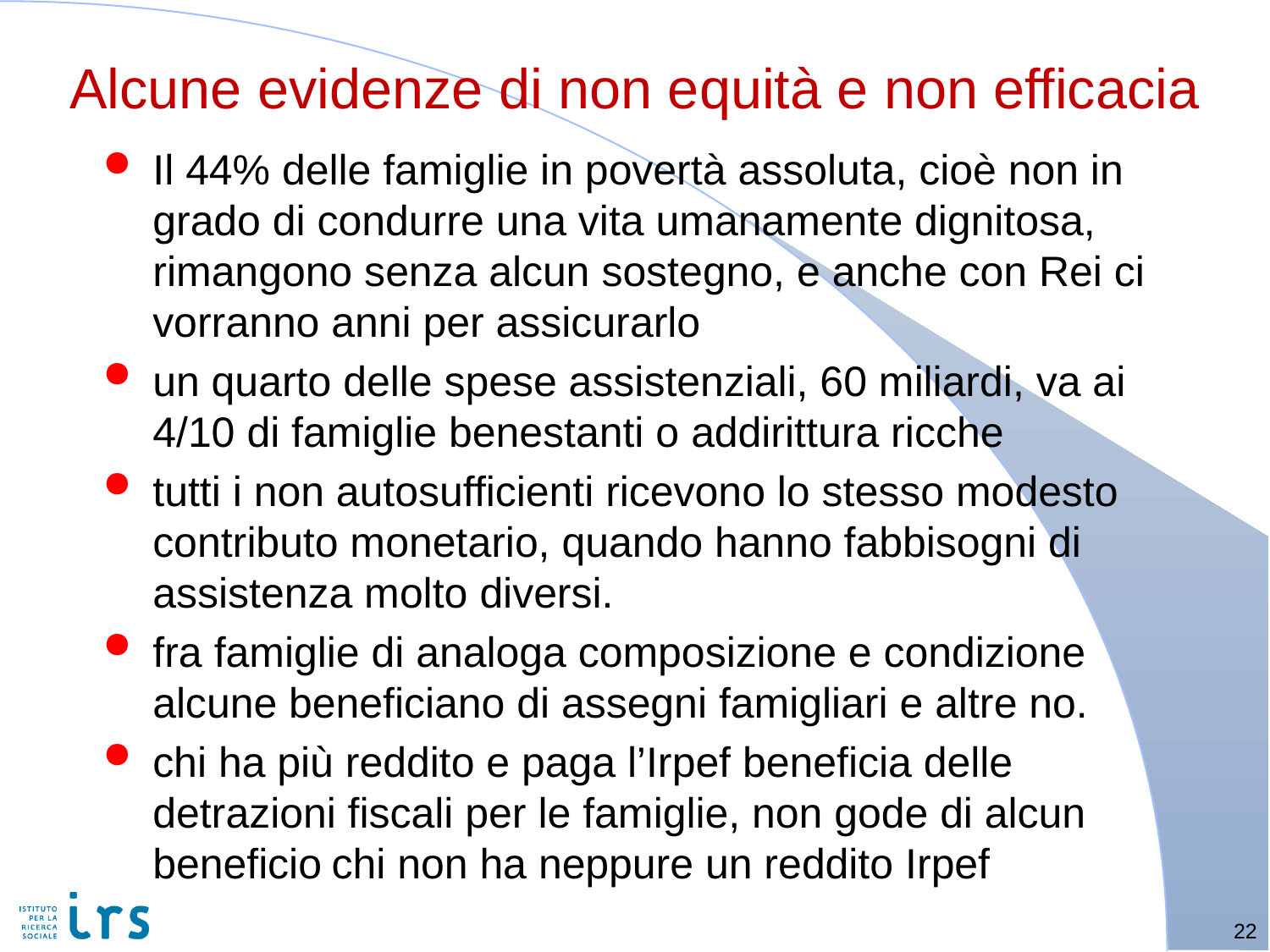

# Alcune evidenze di non equità e non efficacia
Il 44% delle famiglie in povertà assoluta, cioè non in grado di condurre una vita umanamente dignitosa, rimangono senza alcun sostegno, e anche con Rei ci vorranno anni per assicurarlo
un quarto delle spese assistenziali, 60 miliardi, va ai 4/10 di famiglie benestanti o addirittura ricche
tutti i non autosufficienti ricevono lo stesso modesto contributo monetario, quando hanno fabbisogni di assistenza molto diversi.
fra famiglie di analoga composizione e condizione alcune beneficiano di assegni famigliari e altre no.
chi ha più reddito e paga l’Irpef beneficia delle detrazioni fiscali per le famiglie, non gode di alcun beneficio chi non ha neppure un reddito Irpef

22